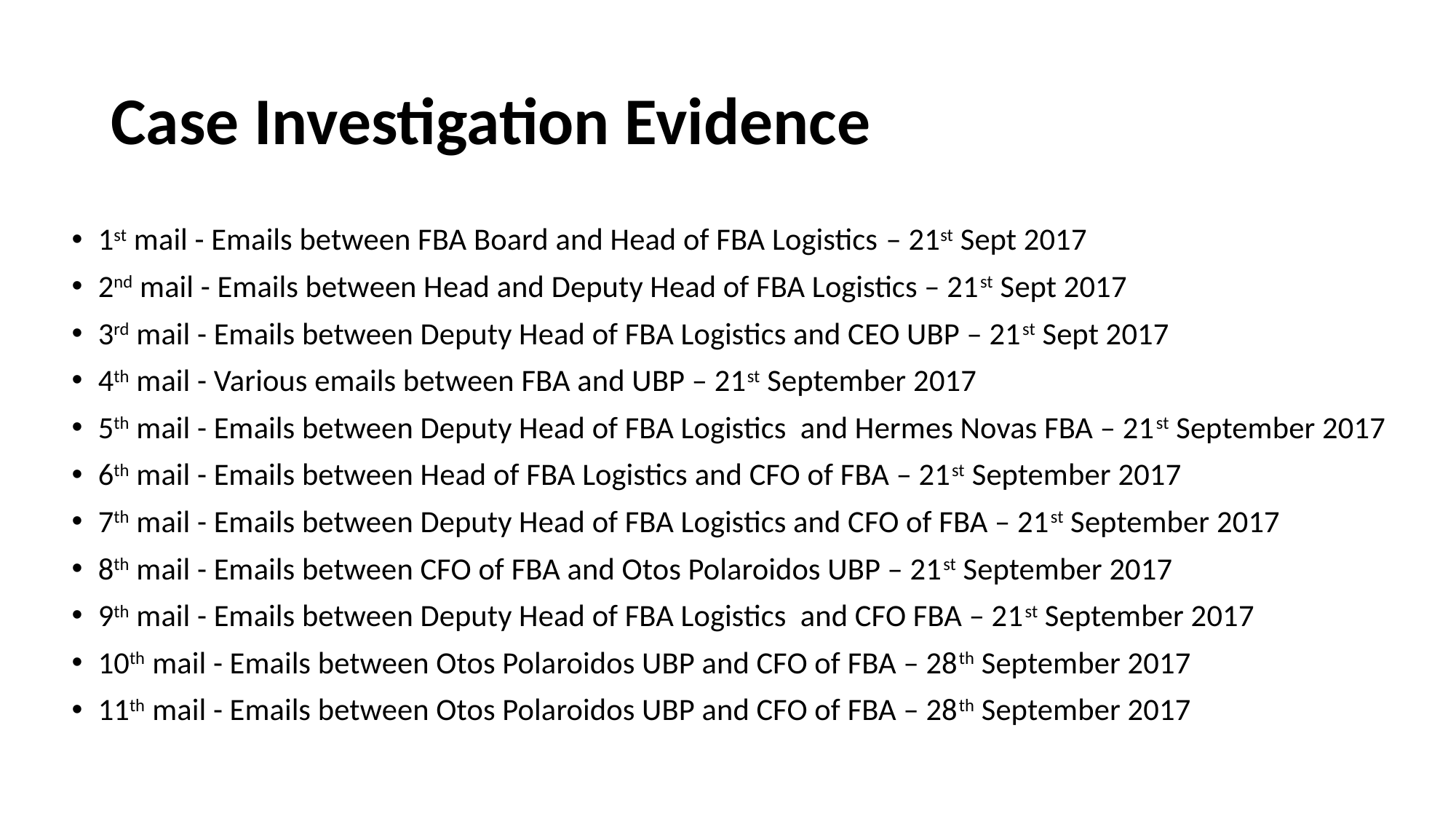

# Case Investigation Evidence
1st mail - Emails between FBA Board and Head of FBA Logistics – 21st Sept 2017
2nd mail - Emails between Head and Deputy Head of FBA Logistics – 21st Sept 2017
3rd mail - Emails between Deputy Head of FBA Logistics and CEO UBP – 21st Sept 2017
4th mail - Various emails between FBA and UBP – 21st September 2017
5th mail - Emails between Deputy Head of FBA Logistics  and Hermes Novas FBA – 21st September 2017
6th mail - Emails between Head of FBA Logistics and CFO of FBA – 21st September 2017
7th mail - Emails between Deputy Head of FBA Logistics and CFO of FBA – 21st September 2017
8th mail - Emails between CFO of FBA and Otos Polaroidos UBP – 21st September 2017
9th mail - Emails between Deputy Head of FBA Logistics  and CFO FBA – 21st September 2017
10th mail - Emails between Otos Polaroidos UBP and CFO of FBA – 28th September 2017
11th mail - Emails between Otos Polaroidos UBP and CFO of FBA – 28th September 2017